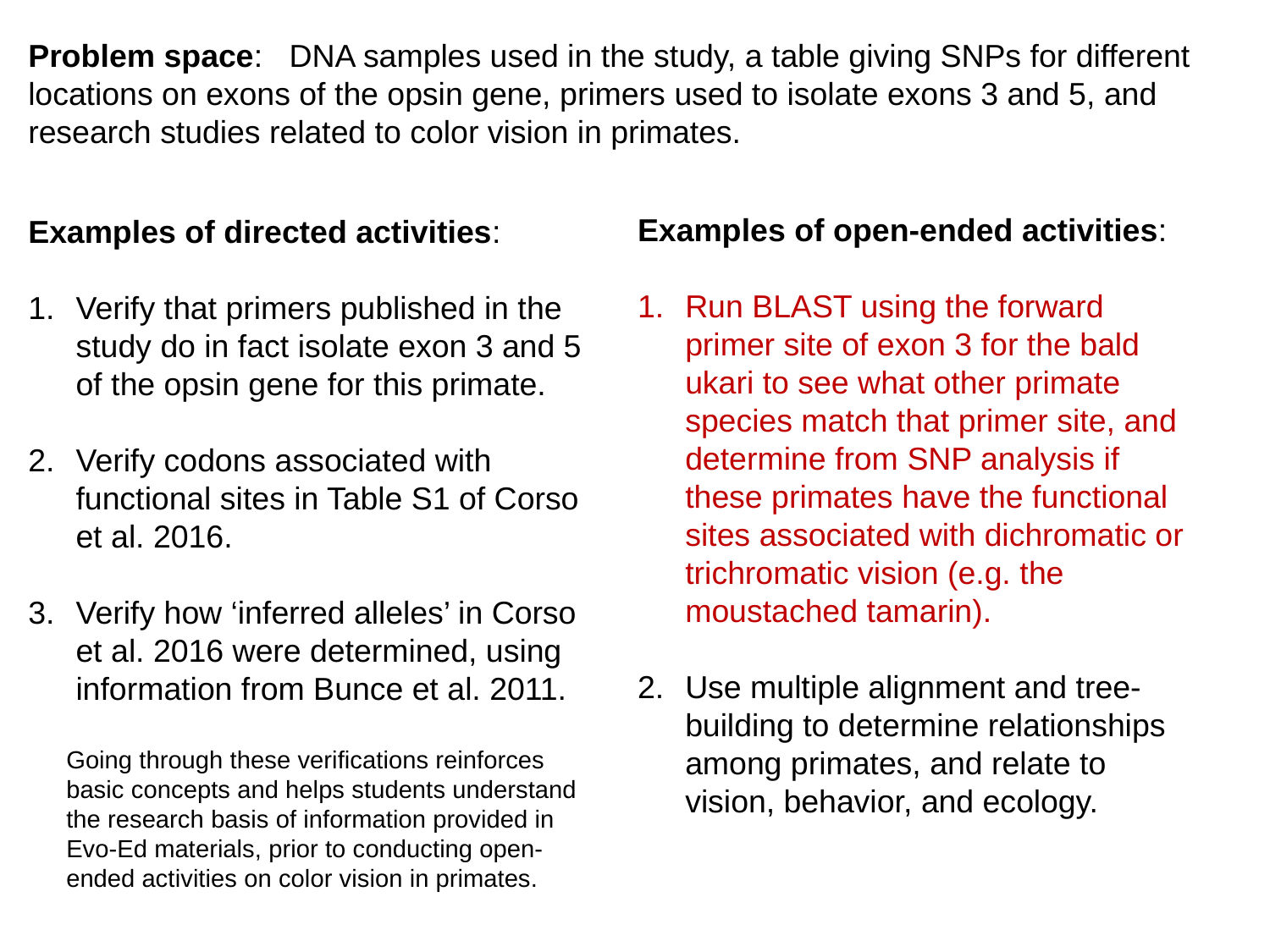

# Problem space:   DNA samples used in the study, a table giving SNPs for different locations on exons of the opsin gene, primers used to isolate exons 3 and 5, and research studies related to color vision in primates.
Examples of open-ended activities:

Run BLAST using the forward primer site of exon 3 for the bald ukari to see what other primate species match that primer site, and determine from SNP analysis if these primates have the functional sites associated with dichromatic or trichromatic vision (e.g. the moustached tamarin).

Use multiple alignment and tree-building to determine relationships among primates, and relate to vision, behavior, and ecology.

Examples of directed activities:

Verify that primers published in the study do in fact isolate exon 3 and 5 of the opsin gene for this primate.

Verify codons associated with functional sites in Table S1 of Corso et al. 2016.

Verify how ‘inferred alleles’ in Corso et al. 2016 were determined, using information from Bunce et al. 2011.

Going through these verifications reinforces basic concepts and helps students understand the research basis of information provided in Evo-Ed materials, prior to conducting open-ended activities on color vision in primates.